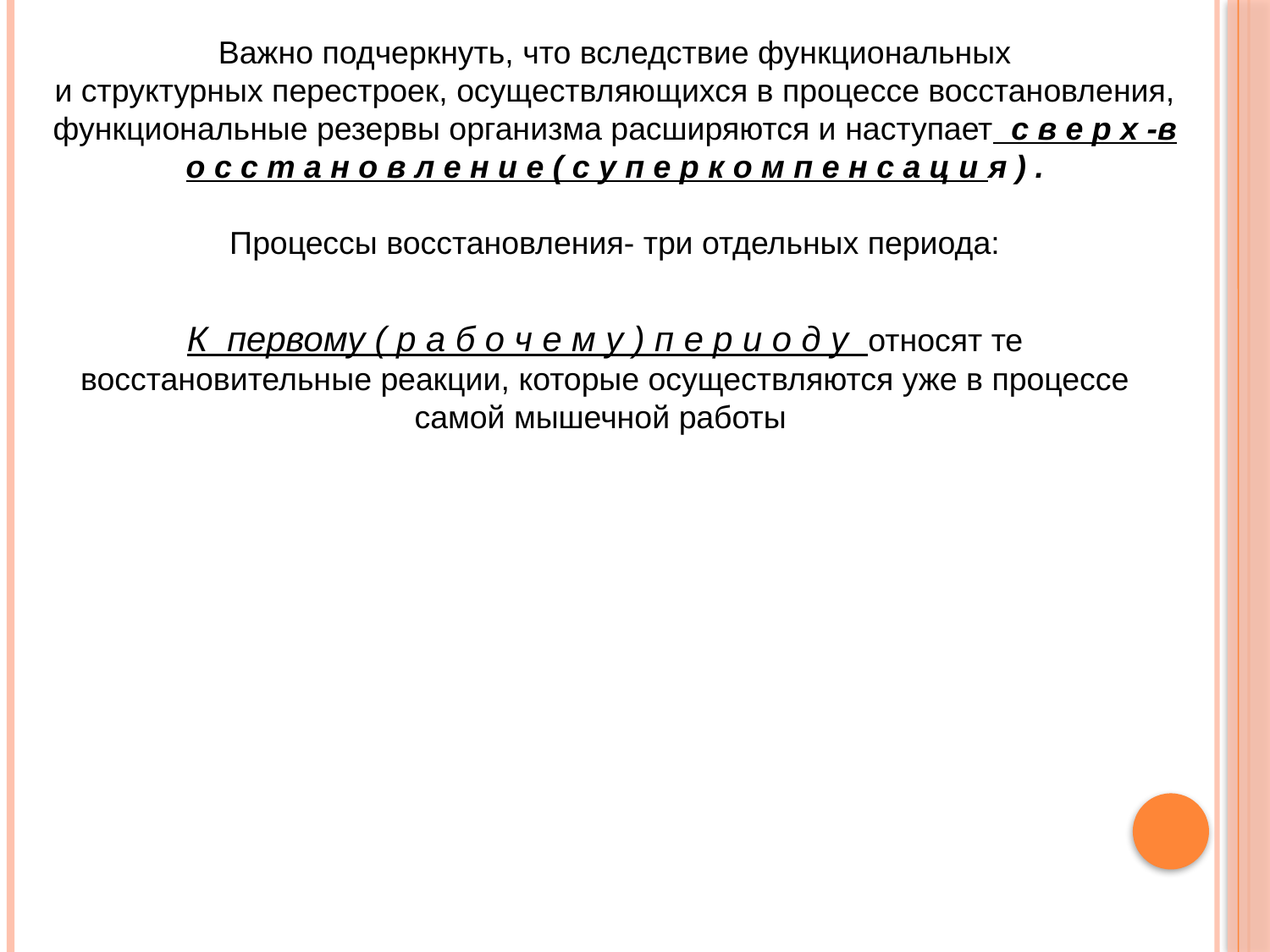

Важно подчеркнуть, что вследствие функциональных
и структурных перестроек, осуществляющихся в процессе восстановления, функциональные резервы организма расширяются и наступает  с в е р х -в о с с т а н о в л е н и е ( с у п е р к о м п е н с а ц и я ) .

Процессы восстановления- три отдельных периода:
К  первому ( р а б о ч е м у ) п е р и о д у  относят те восстановительные реакции, которые осуществляются уже в процессе самой мышечной работы